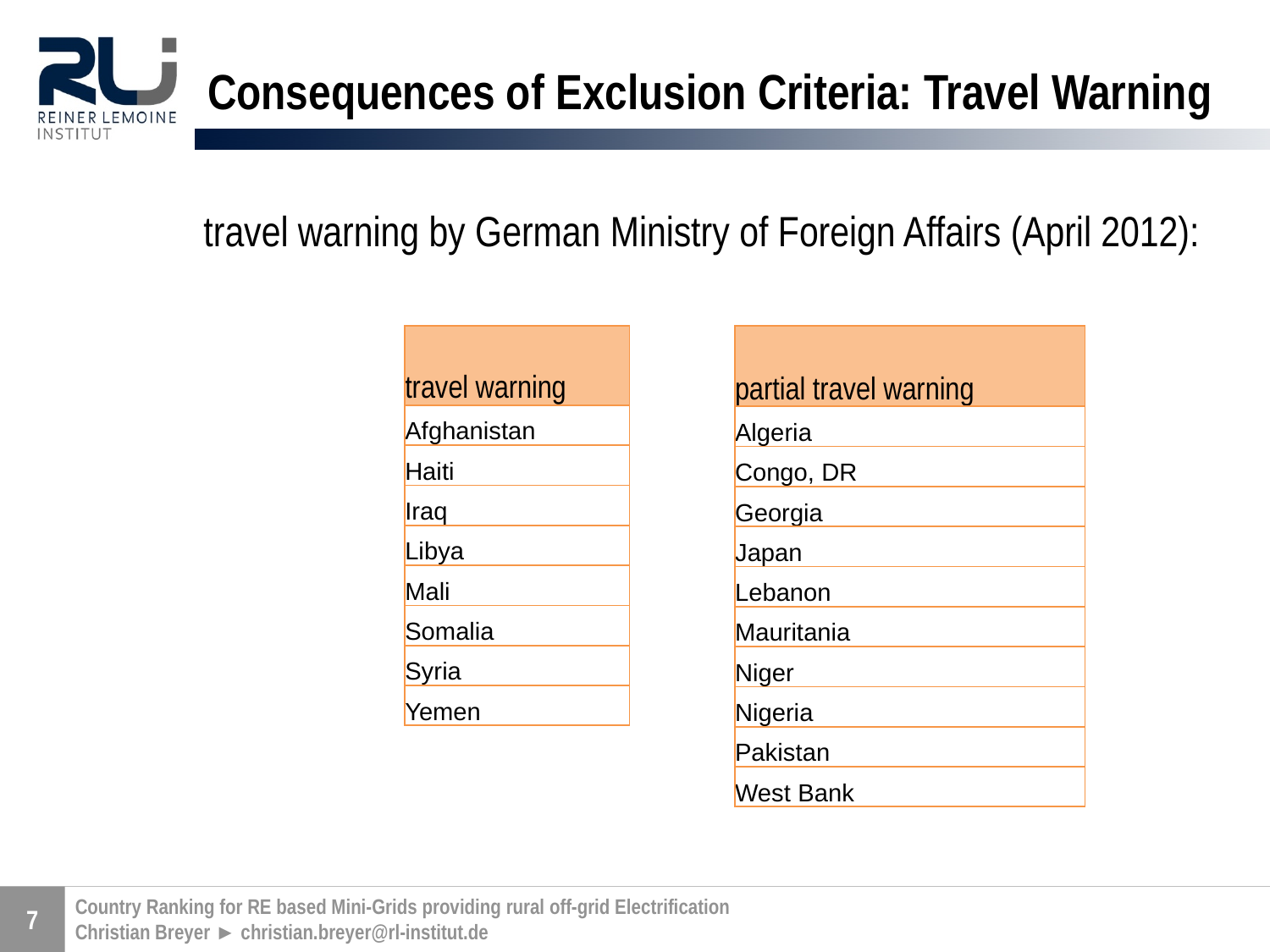

# Consequences of Exclusion Criteria: Travel Warning
travel warning by German Ministry of Foreign Affairs (April 2012):
| travel warning |
| --- |
| Afghanistan |
| Haiti |
| Iraq |
| Libya |
| Mali |
| Somalia |
| Syria |
| Yemen |
| partial travel warning |
| --- |
| Algeria |
| Congo, DR |
| Georgia |
| Japan |
| Lebanon |
| Mauritania |
| Niger |
| Nigeria |
| Pakistan |
| West Bank |